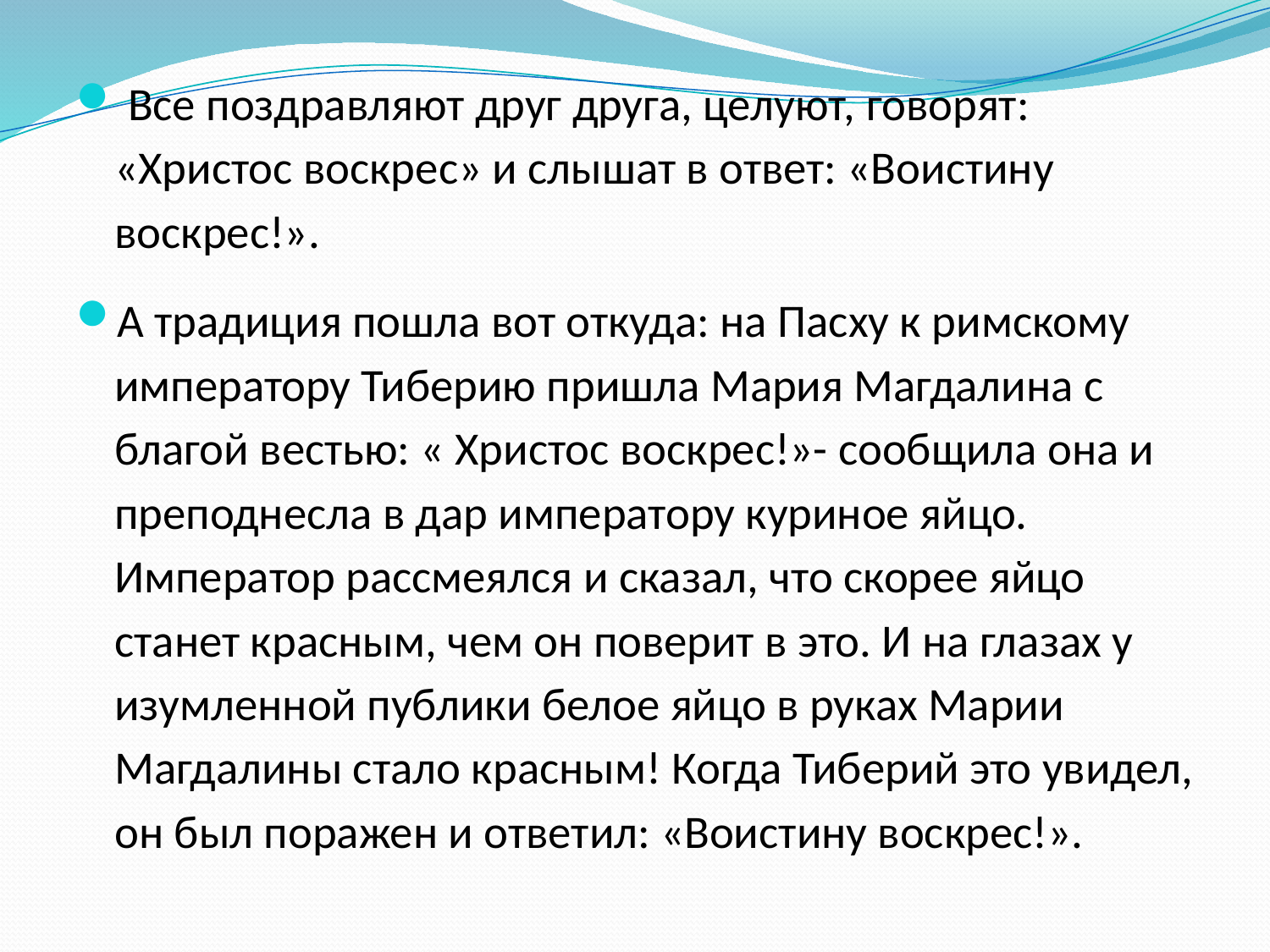

Все поздравляют друг друга, целуют, говорят: «Христос воскрес» и слышат в ответ: «Воистину воскрес!».
А традиция пошла вот откуда: на Пасху к римскому императору Тиберию пришла Мария Магдалина с благой вестью: « Христос воскрес!»- сообщила она и преподнесла в дар императору куриное яйцо. Император рассмеялся и сказал, что скорее яйцо станет красным, чем он поверит в это. И на глазах у изумленной публики белое яйцо в руках Марии Магдалины стало красным! Когда Тиберий это увидел, он был поражен и ответил: «Воистину воскрес!».

#